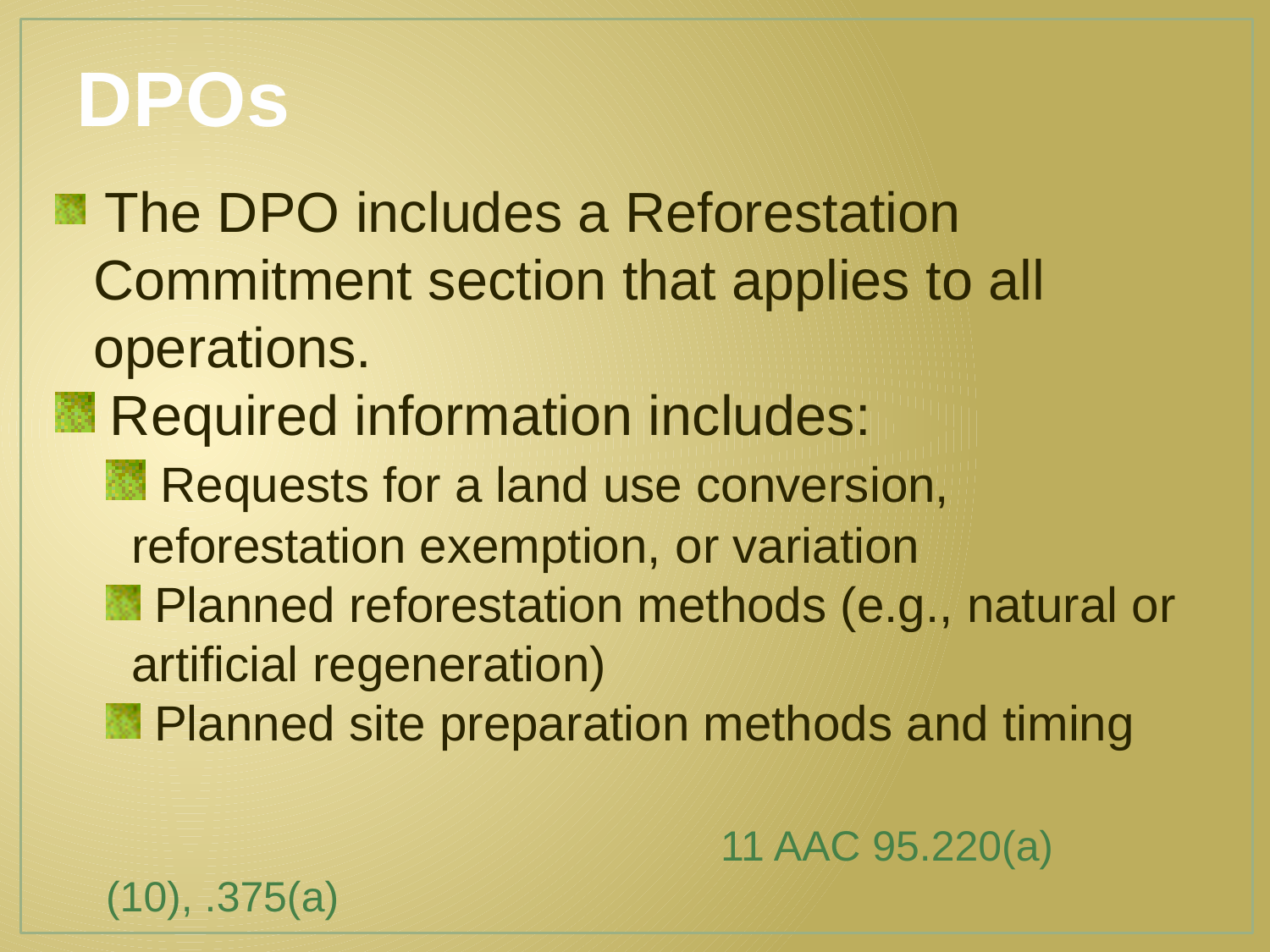

# DPOs
 The DPO includes a Reforestation Commitment section that applies to all operations.
 Required information includes:
 Requests for a land use conversion, reforestation exemption, or variation
 Planned reforestation methods (e.g., natural or artificial regeneration)
 Planned site preparation methods and timing

				         11 AAC 95.220(a)(10), .375(a)